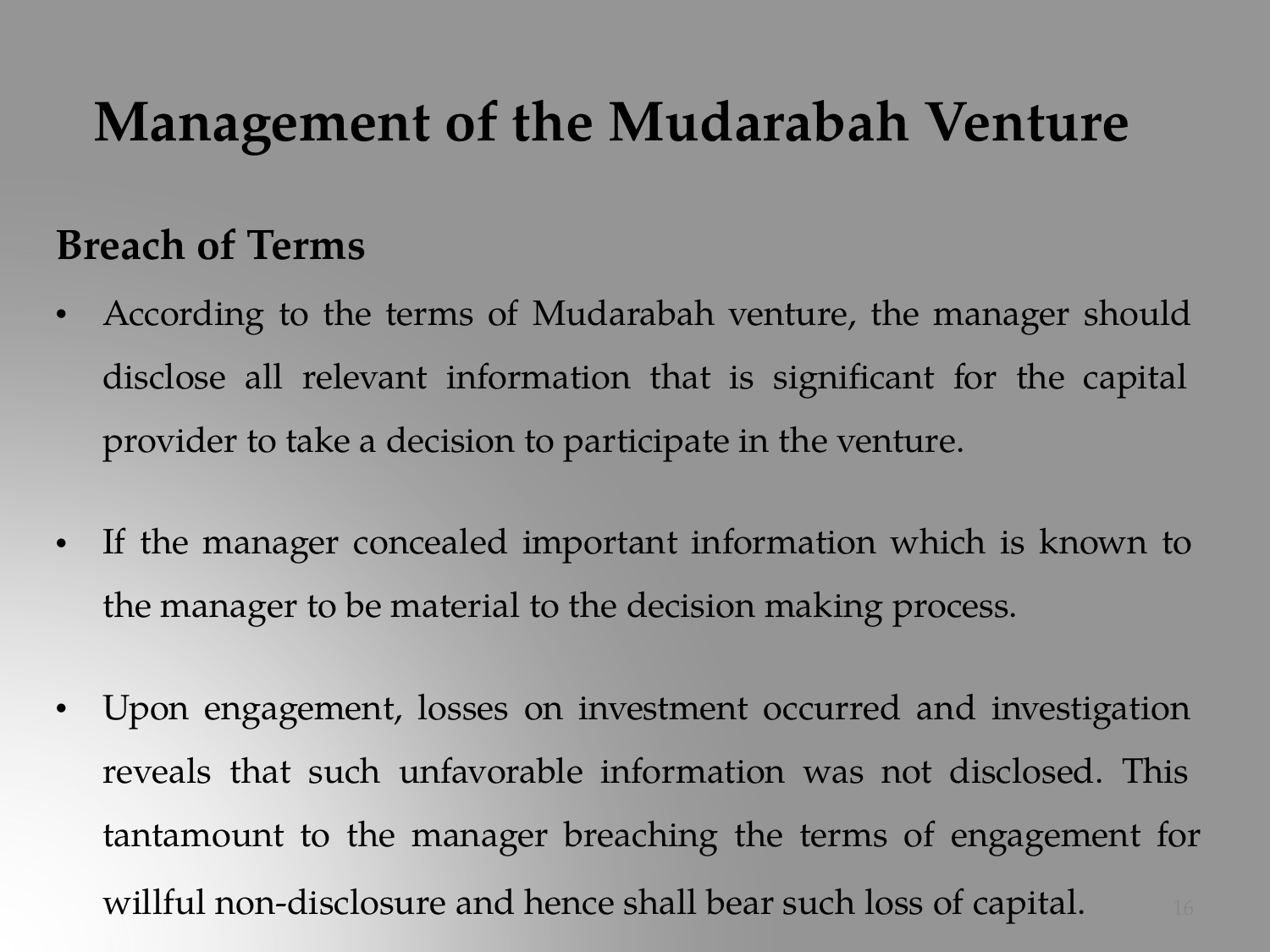

# Management of the Mudarabah Venture
Breach of Terms
According to the terms of Mudarabah venture, the manager should  disclose all relevant information that is significant for the capital  provider to take a decision to participate in the venture.

If the manager concealed important information which is known to  the manager to be material to the decision making process.

Upon engagement, losses on investment occurred and investigation  reveals that such unfavorable information was not disclosed. This  tantamount to the manager breaching the terms of engagement for
willful non-disclosure and hence shall bear such loss of capital.
16